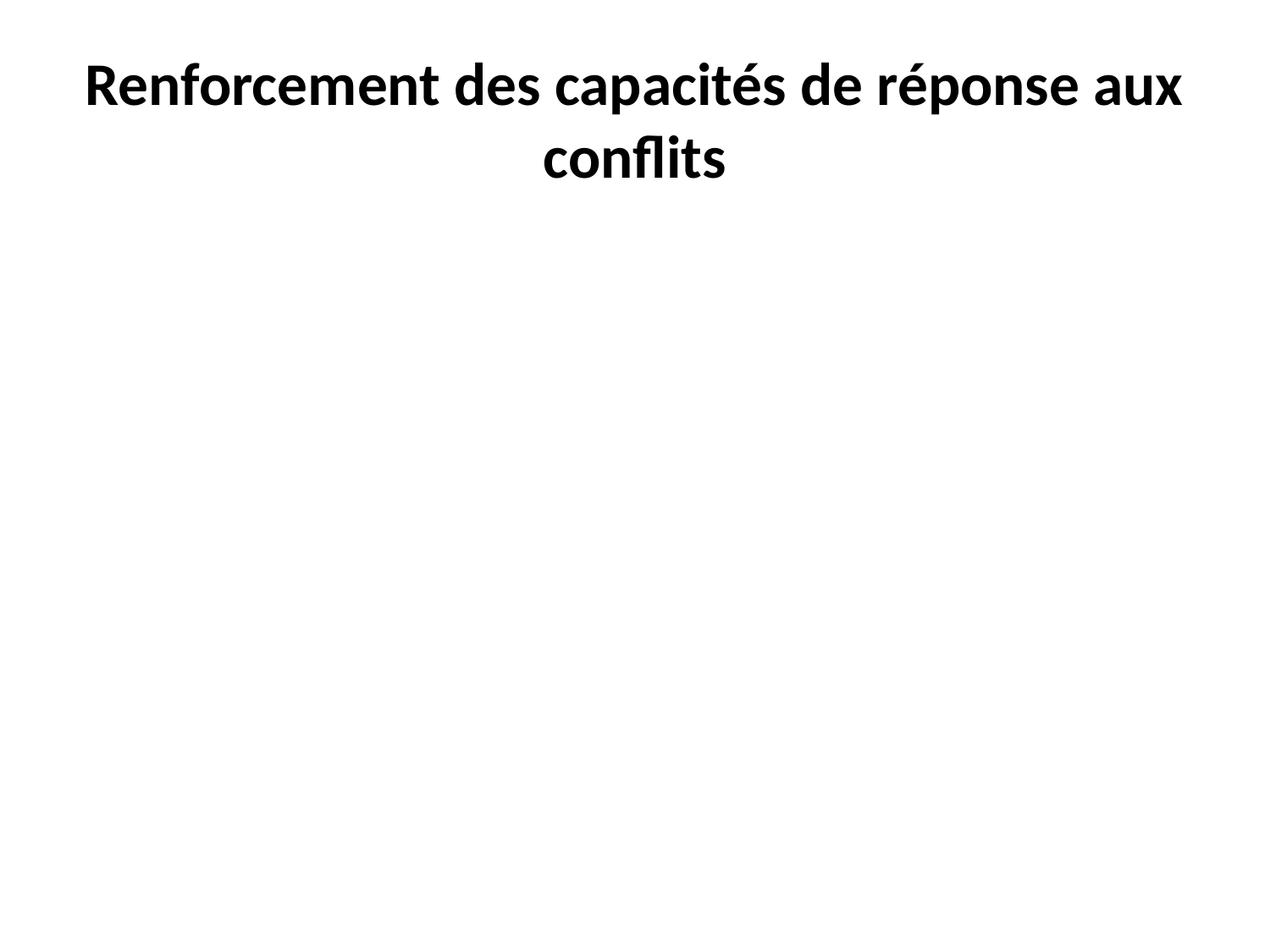

# Renforcement des capacités de réponse aux conflits